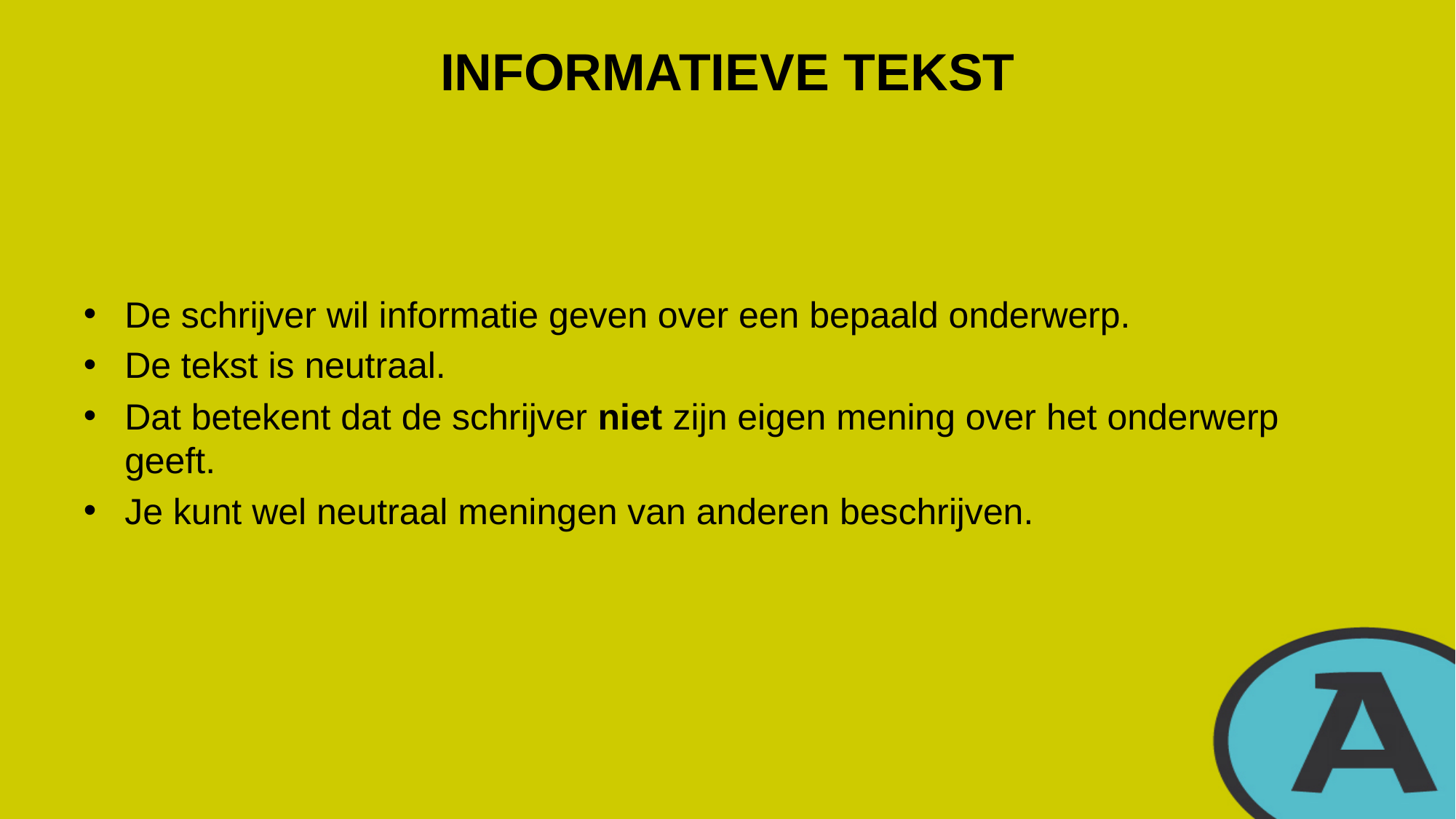

# INFORMATIEVE TEKST

De schrijver wil informatie geven over een bepaald onderwerp.
De tekst is neutraal.
Dat betekent dat de schrijver niet zijn eigen mening over het onderwerp geeft.
Je kunt wel neutraal meningen van anderen beschrijven.